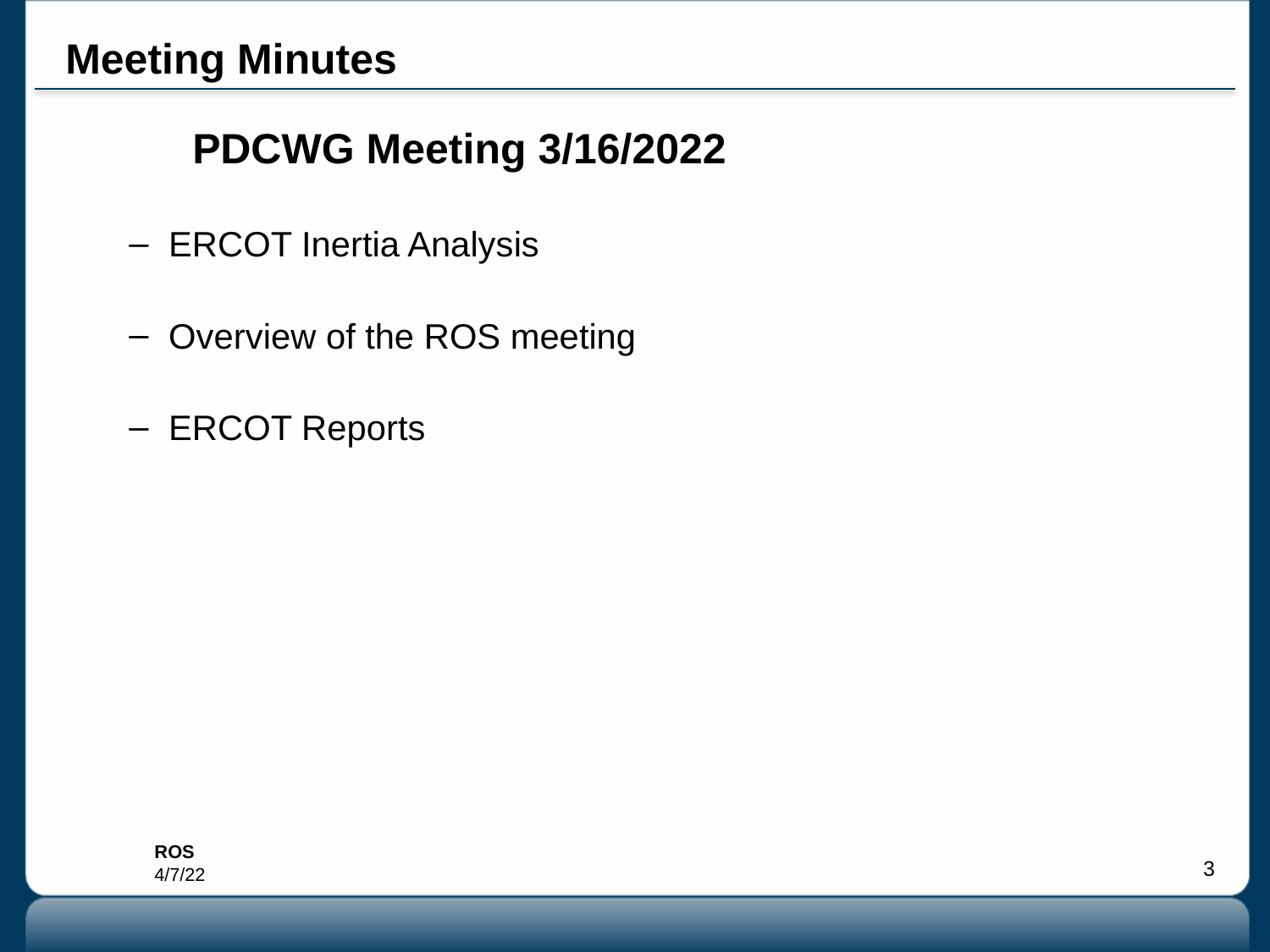

# Meeting Minutes
	PDCWG Meeting 3/16/2022
ERCOT Inertia Analysis
Overview of the ROS meeting
ERCOT Reports